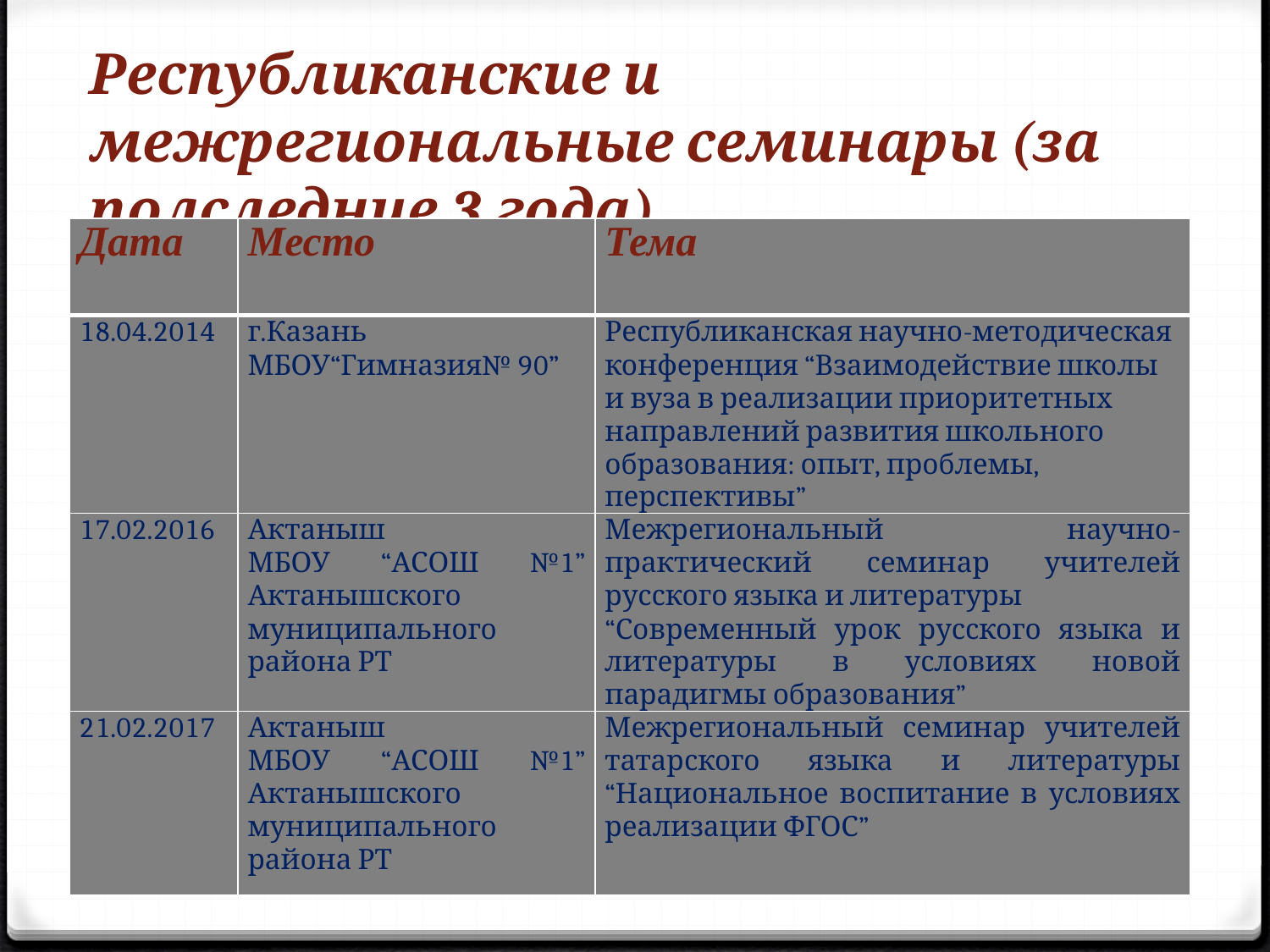

# Республиканские и межрегиональные семинары (за полследние 3 года)
| Дата | Место | Тема |
| --- | --- | --- |
| 18.04.2014 | г.Казань МБОУ“Гимназия№ 90” | Республиканская научно-методическая конференция “Взаимодействие школы и вуза в реализации приоритетных направлений развития школьного образования: опыт, проблемы, перспективы” |
| 17.02.2016 | Актаныш МБОУ “АСОШ №1” Актанышского муниципального района РТ | Межрегиональный научно-практический семинар учителей русского языка и литературы “Современный урок русского языка и литературы в условиях новой парадигмы образования” |
| 21.02.2017 | Актаныш МБОУ “АСОШ №1” Актанышского муниципального района РТ | Межрегиональный семинар учителей татарского языка и литературы “Национальное воспитание в условиях реализации ФГОС” |